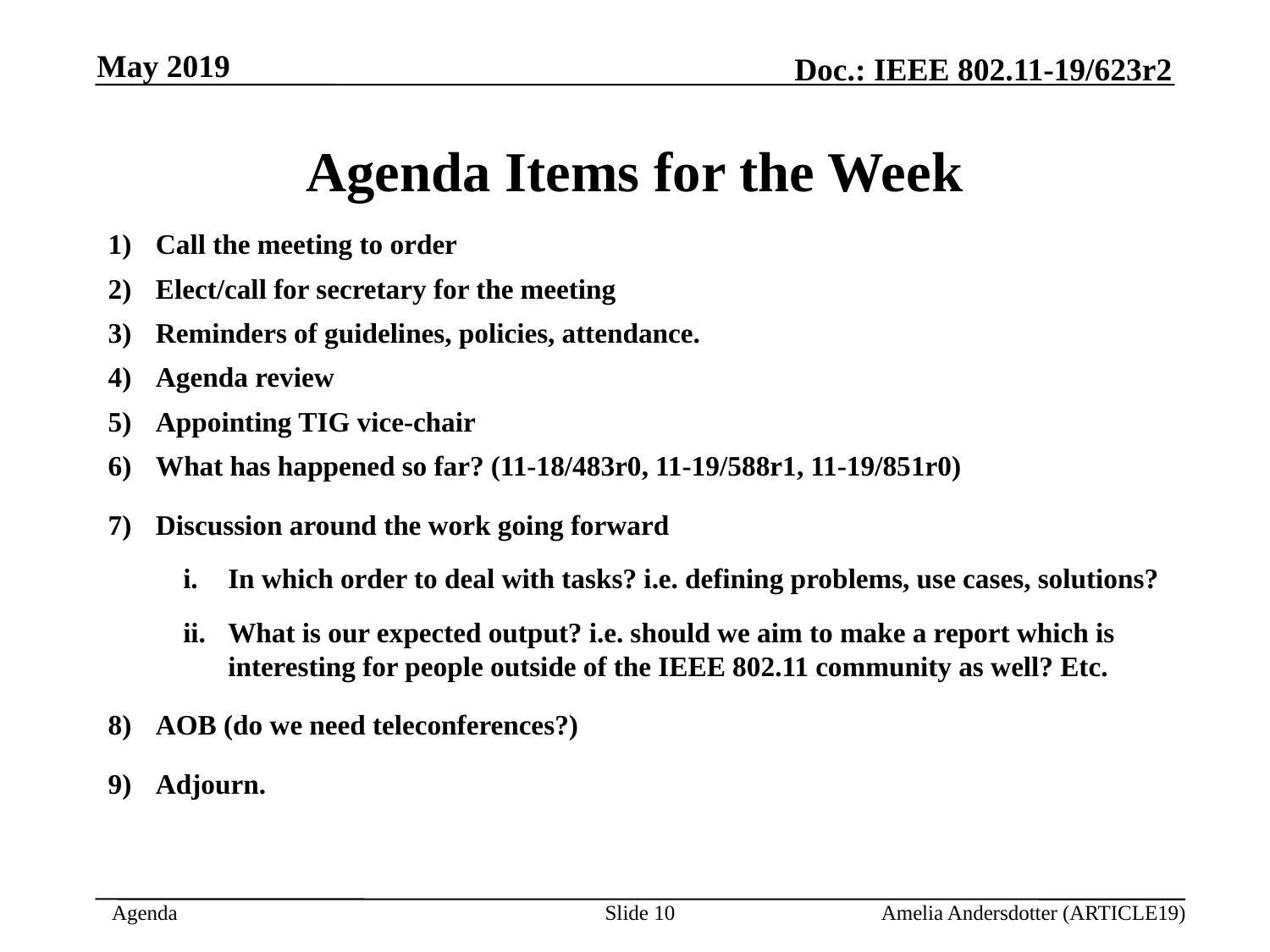

May 2019
Agenda Items for the Week
Call the meeting to order
Elect/call for secretary for the meeting
Reminders of guidelines, policies, attendance.
Agenda review
Appointing TIG vice-chair
What has happened so far? (11-18/483r0, 11-19/588r1, 11-19/851r0)
Discussion around the work going forward
In which order to deal with tasks? i.e. defining problems, use cases, solutions?
What is our expected output? i.e. should we aim to make a report which is interesting for people outside of the IEEE 802.11 community as well? Etc.
AOB (do we need teleconferences?)
Adjourn.
Slide 10
Amelia Andersdotter (ARTICLE19)